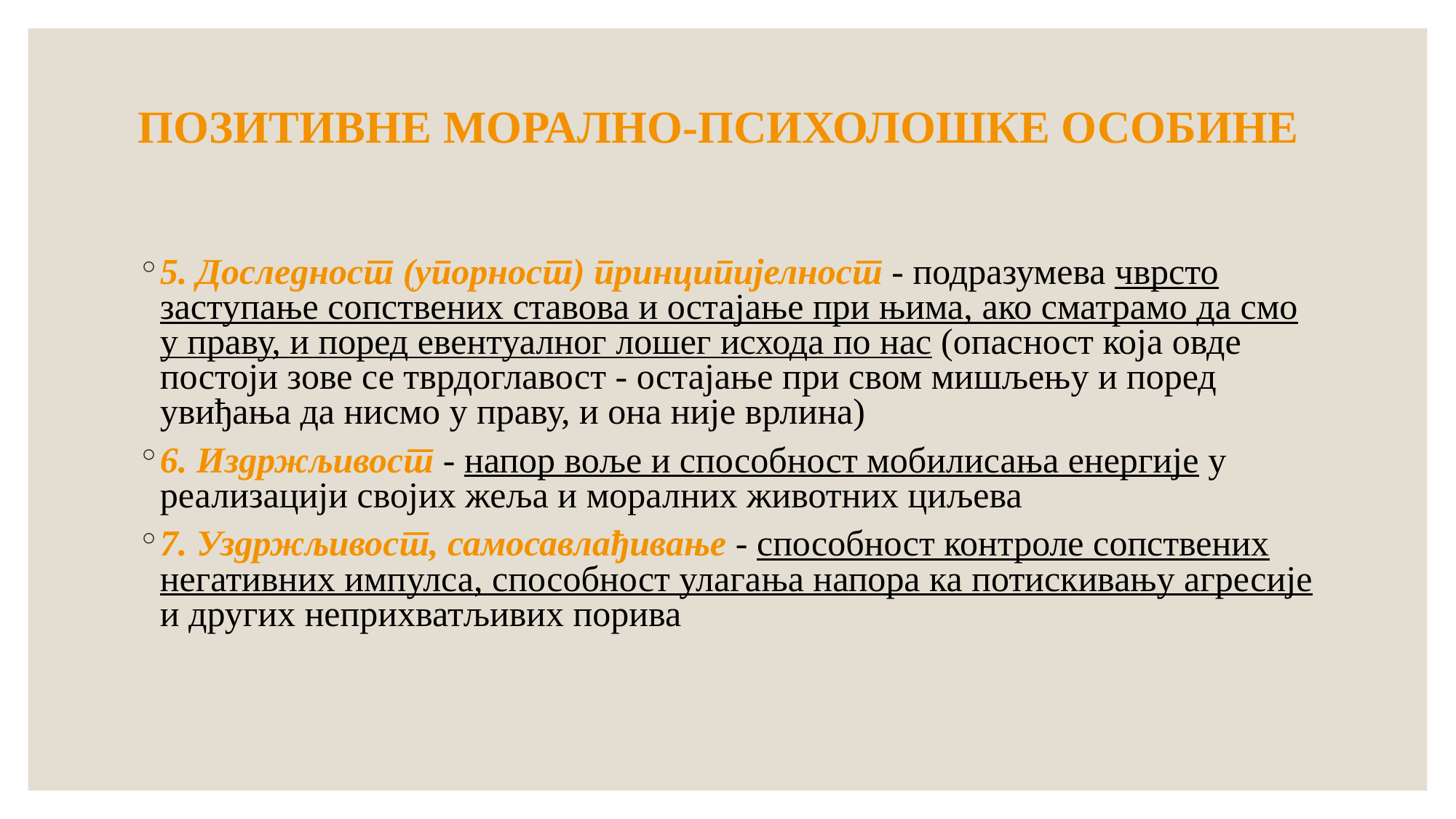

# ПОЗИТИВНЕ МОРАЛНО-ПСИХОЛОШКЕ ОСОБИНЕ
5. Доследност (упорност) принципијелност - подразумева чврсто заступање сопствених ставова и остајање при њима, ако сматрамо да смо у праву, и поред евентуалног лошег исхода по нас (опасност која овде постоји зове се тврдоглавост - остајање при свом мишљењу и поред увиђања да нисмо у праву, и она није врлина)
6. Издржљивост - напор воље и способност мобилисања енергије у реализацији својих жеља и моралних животних циљева
7. Уздржљивост, самосавлађивање - способност контроле сопствених негативних импулса, способност улагања напора ка потискивању агресије и других неприхватљивих порива